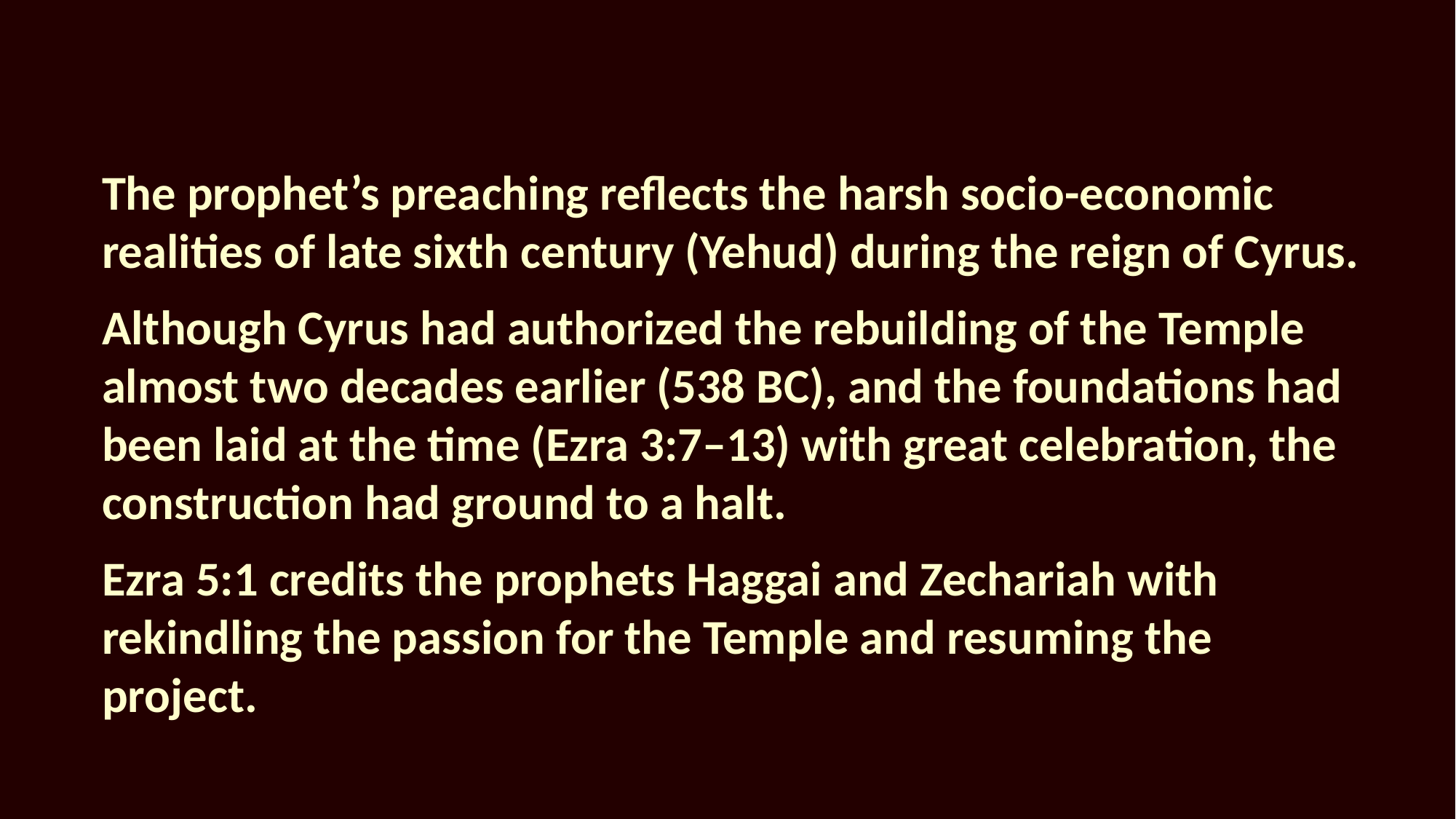

The prophet’s preaching reflects the harsh socio-economic realities of late sixth century (Yehud) during the reign of Cyrus.
Although Cyrus had authorized the rebuilding of the Temple almost two decades earlier (538 BC), and the foundations had been laid at the time (Ezra 3:7–13) with great celebration, the construction had ground to a halt.
Ezra 5:1 credits the prophets Haggai and Zechariah with rekindling the passion for the Temple and resuming the project.